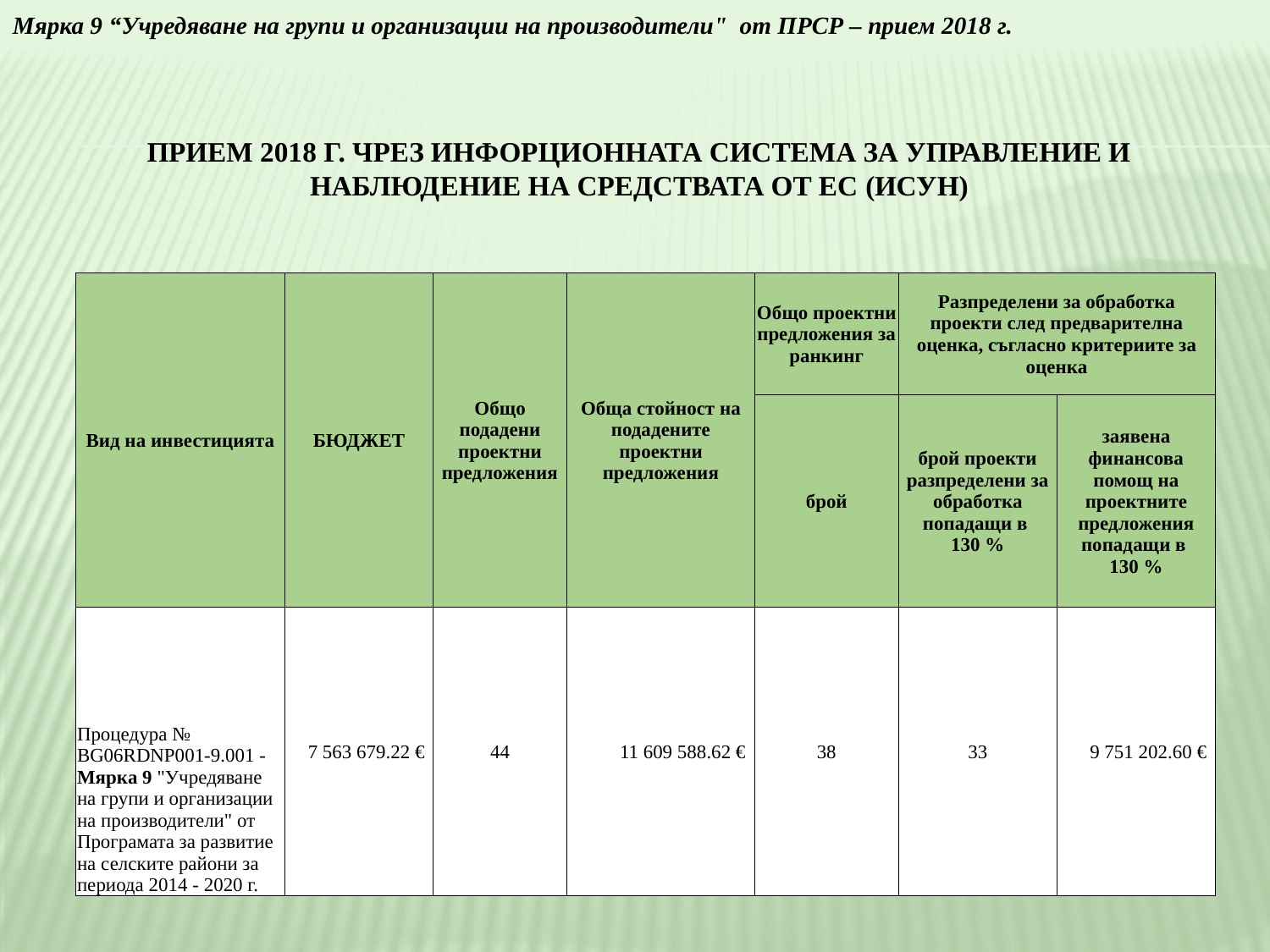

Мярка 9 “Учредяване на групи и организации на производители"  от ПРСР – прием 2018 г.
ПРИЕМ 2018 Г. ЧРЕЗ ИНФОРЦИОННАТА СИСТЕМА ЗА УПРАВЛЕНИЕ И НАБЛЮДЕНИЕ НА СРЕДСТВАТА ОТ ЕС (ИСУН)
| Вид на инвестицията | БЮДЖЕТ | Общо подадени проектни предложения | Обща стойност на подадените проектни предложения | Общо проектни предложения за ранкинг | Разпределени за обработка проекти след предварителна оценка, съгласно критериите за оценка |  |
| --- | --- | --- | --- | --- | --- | --- |
|  |  |  |  | брой | брой проекти разпределени за обработка попадащи в 130 % | заявена финансова помощ на проектните предложения попадащи в 130 % |
| Процедура № BG06RDNP001-9.001 - Мярка 9 "Учредяване на групи и организации на производители" от Програмата за развитие на селските райони за периода 2014 - 2020 г. | 7 563 679.22 € | 44 | 11 609 588.62 € | 38 | 33 | 9 751 202.60 € |